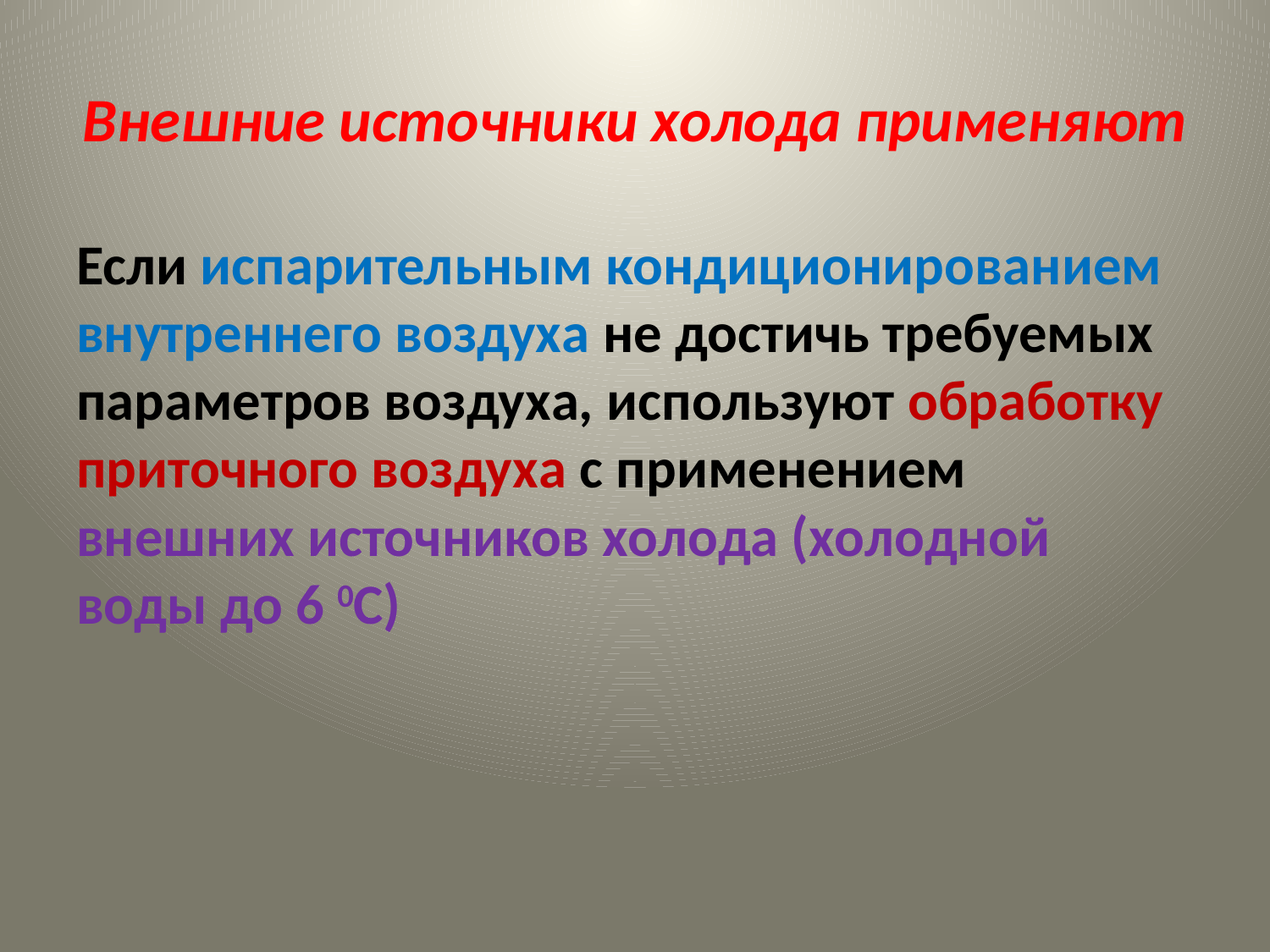

# Внешние источники холода применяют
Если испарительным кондиционированием внутреннего воздуха не достичь требуемых параметров воздуха, используют обработку приточного воздуха с применением внешних источников холода (холодной воды до 6 0С)